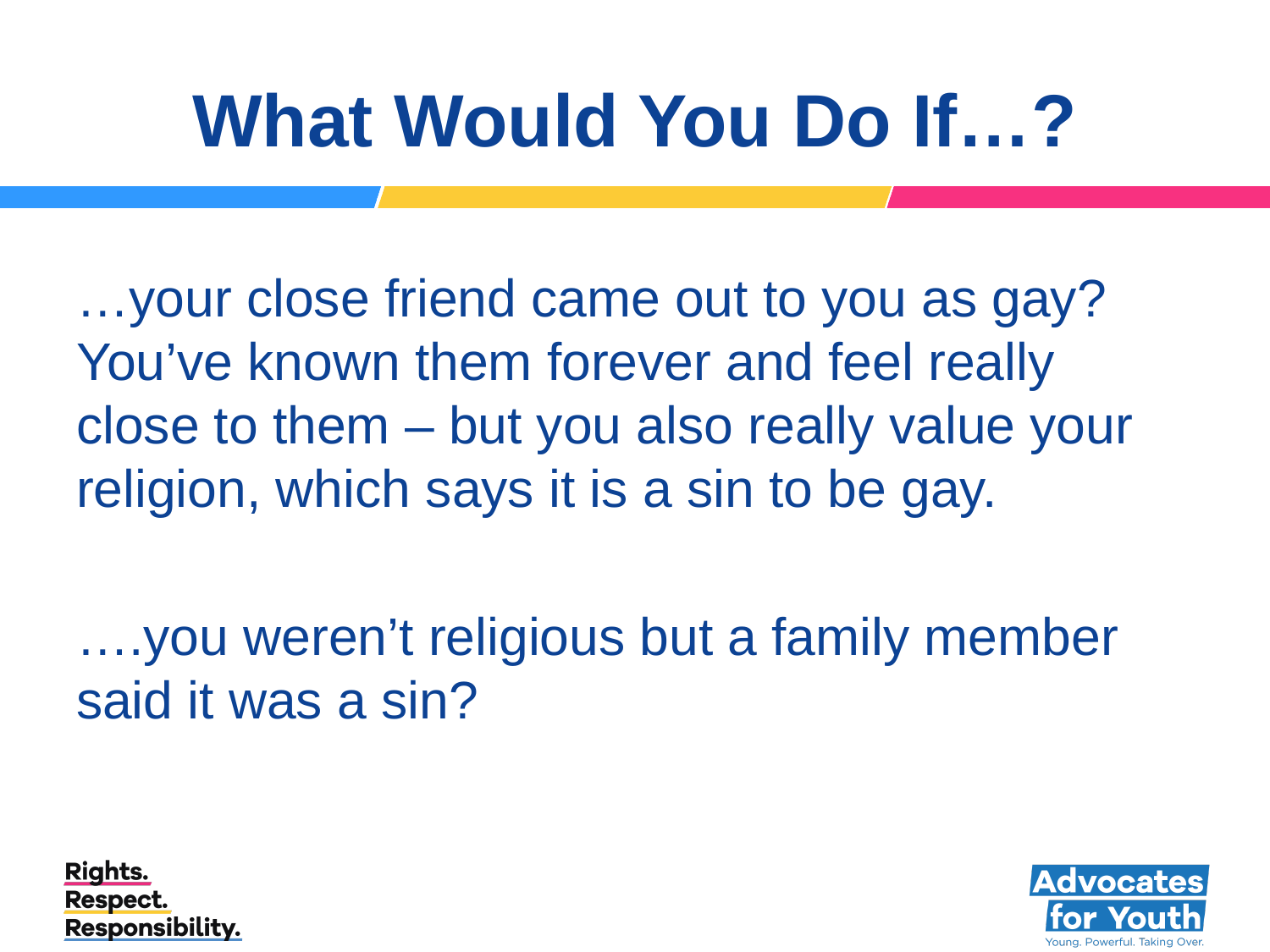

# What Would You Do If…?
…your close friend came out to you as gay? You’ve known them forever and feel really close to them – but you also really value your religion, which says it is a sin to be gay.

….you weren’t religious but a family member said it was a sin?